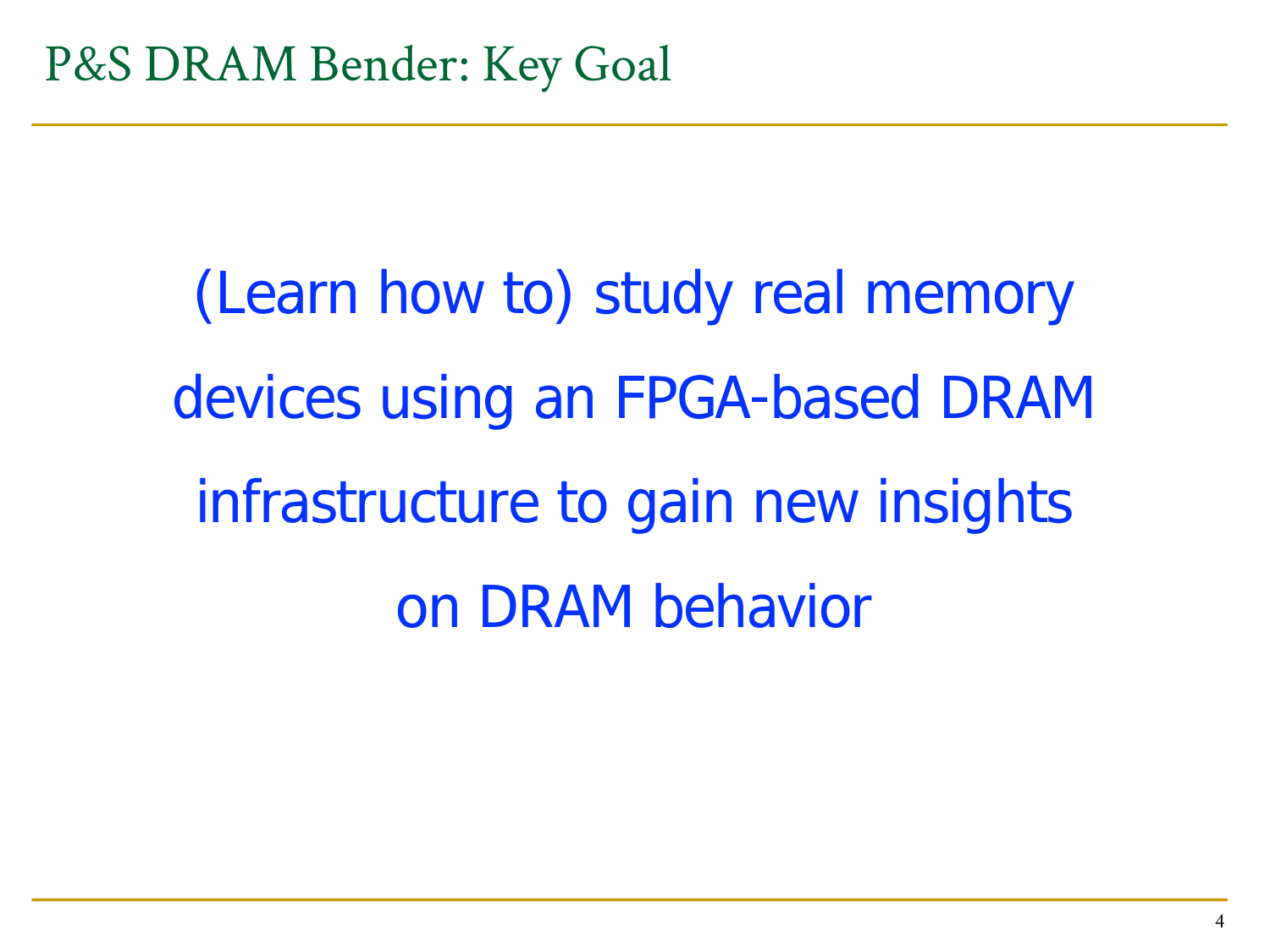

# P&S DRAM Bender: Key Goal
(Learn how to) study real memory devices using an FPGA-based DRAM infrastructure to gain new insights on DRAM behavior
4